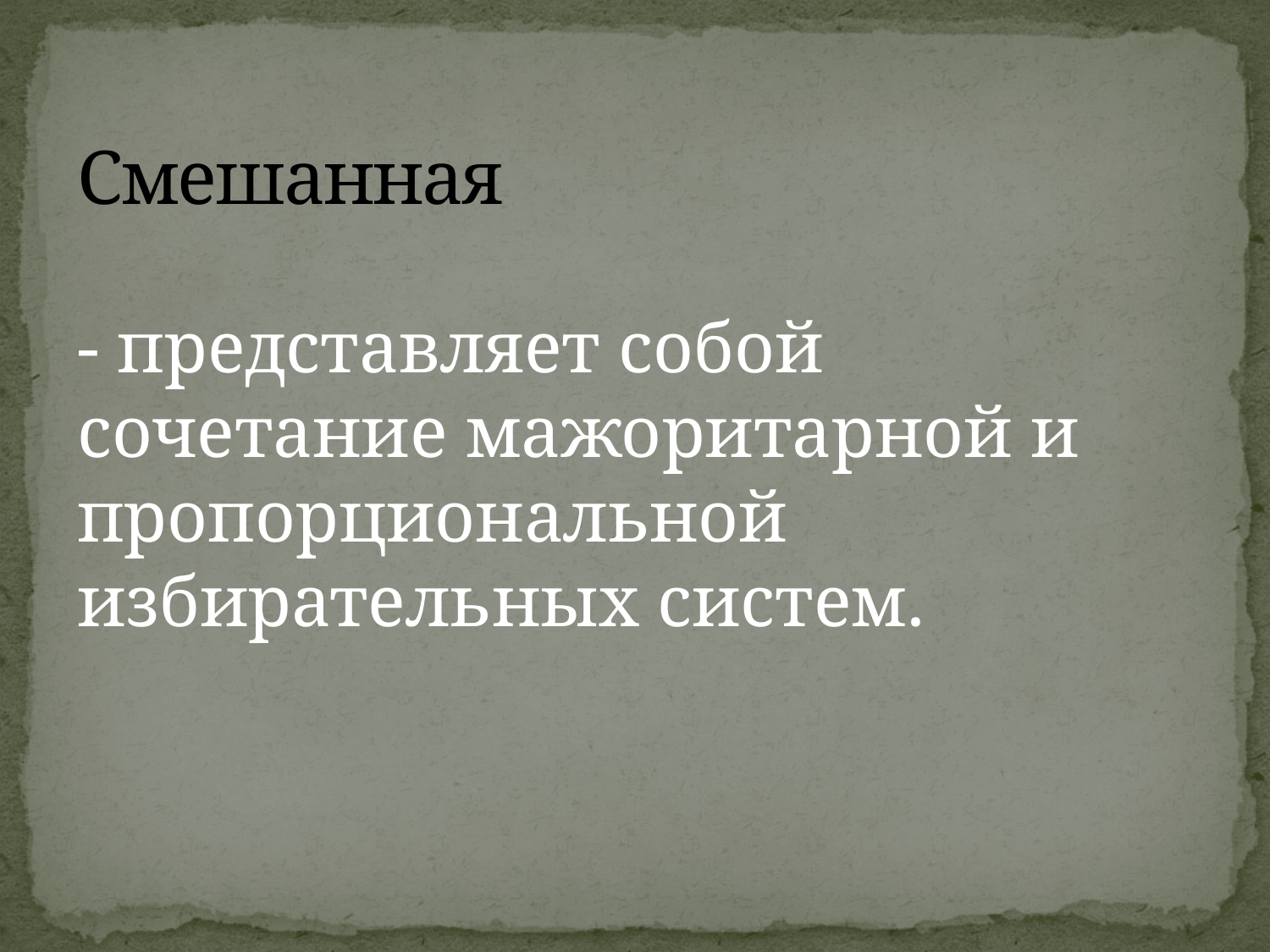

# Смешанная
- представляет собой сочетание мажоритарной и пропорциональной избирательных систем.